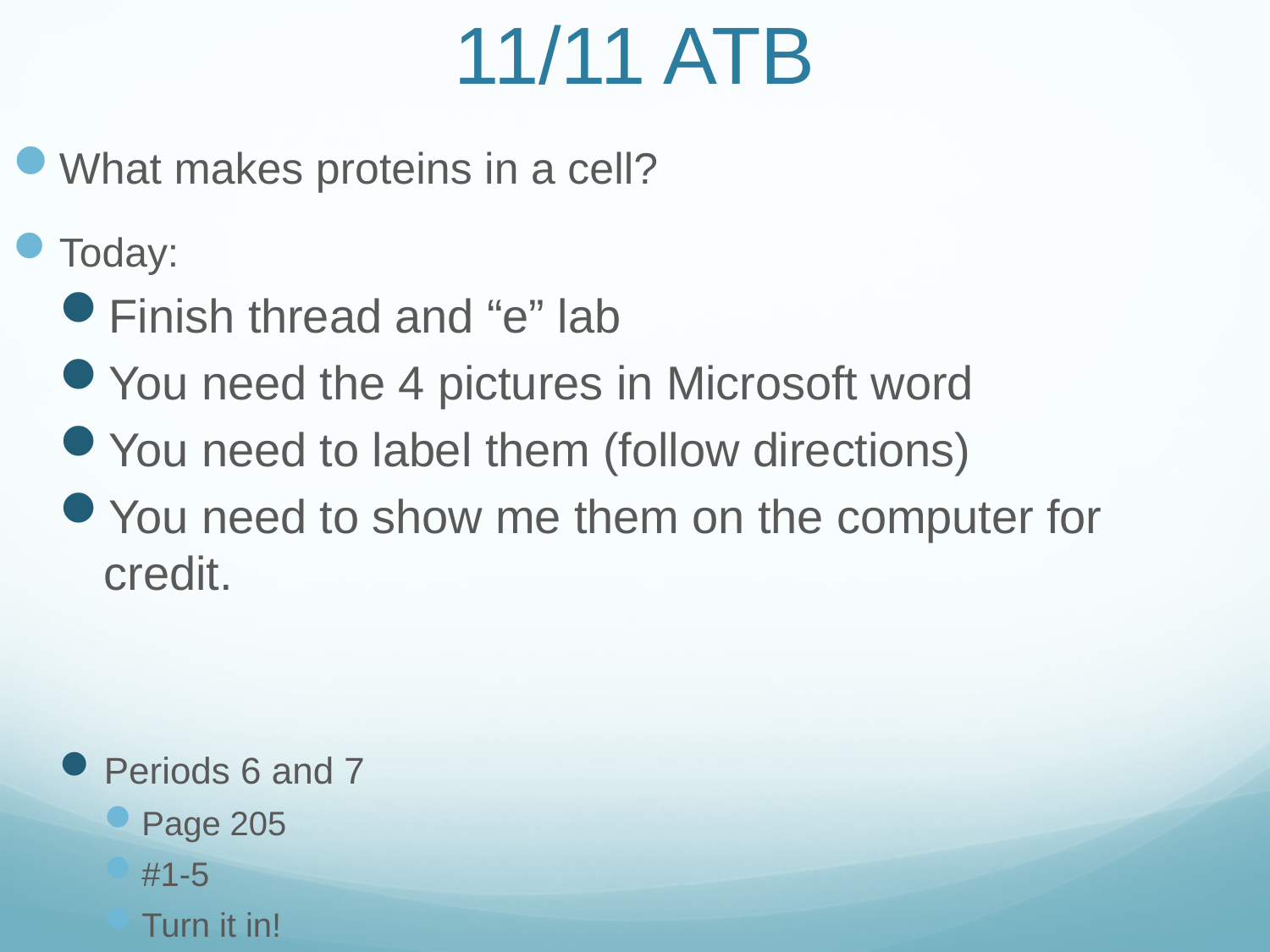

# 11/11 ATB
What makes proteins in a cell?
Today:
Finish thread and “e” lab
You need the 4 pictures in Microsoft word
You need to label them (follow directions)
You need to show me them on the computer for credit.

Periods 6 and 7
Page 205
#1-5
Turn it in!